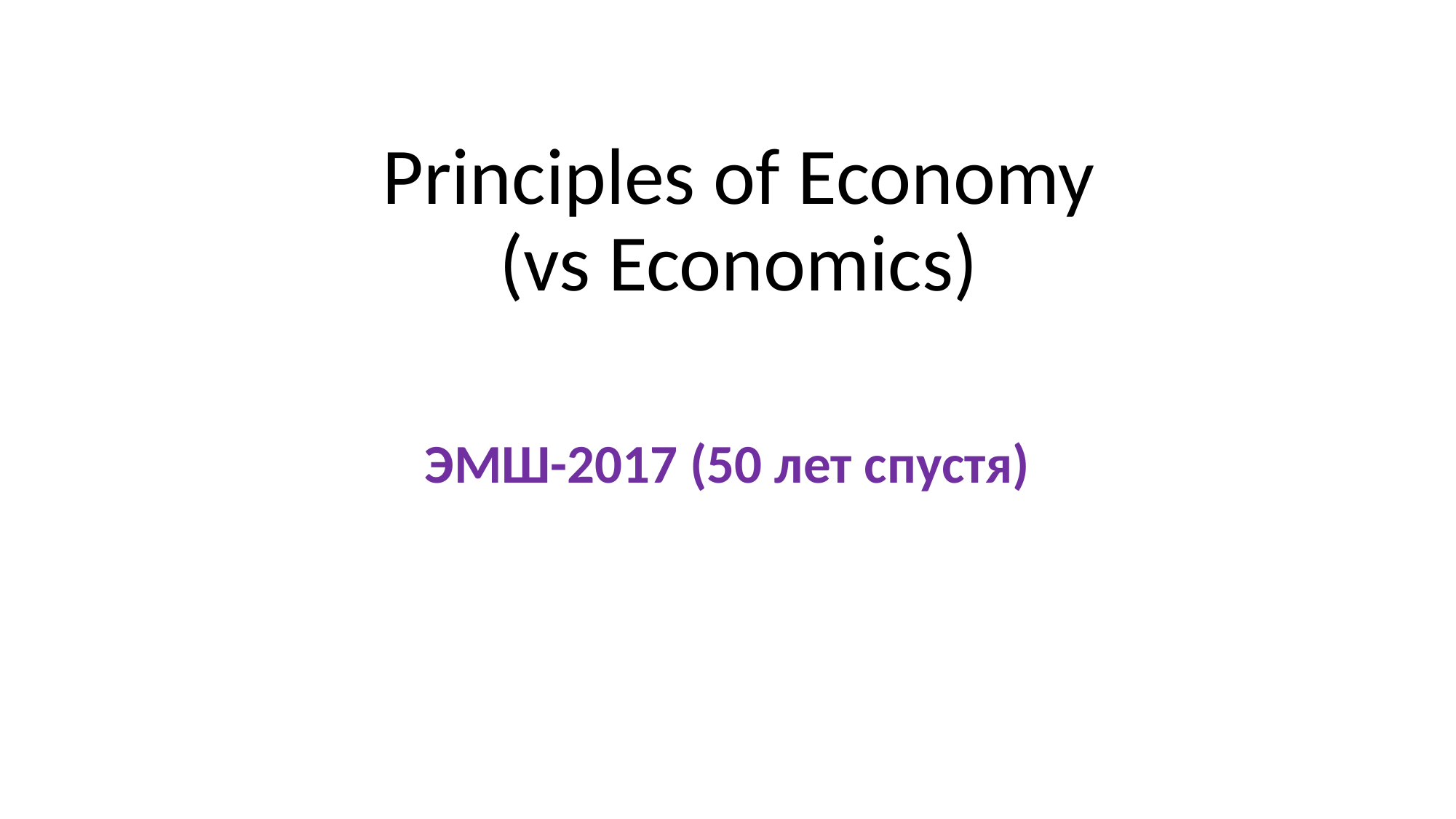

# Principles of Economy (vs Economics)
ЭМШ-2017 (50 лет спустя)